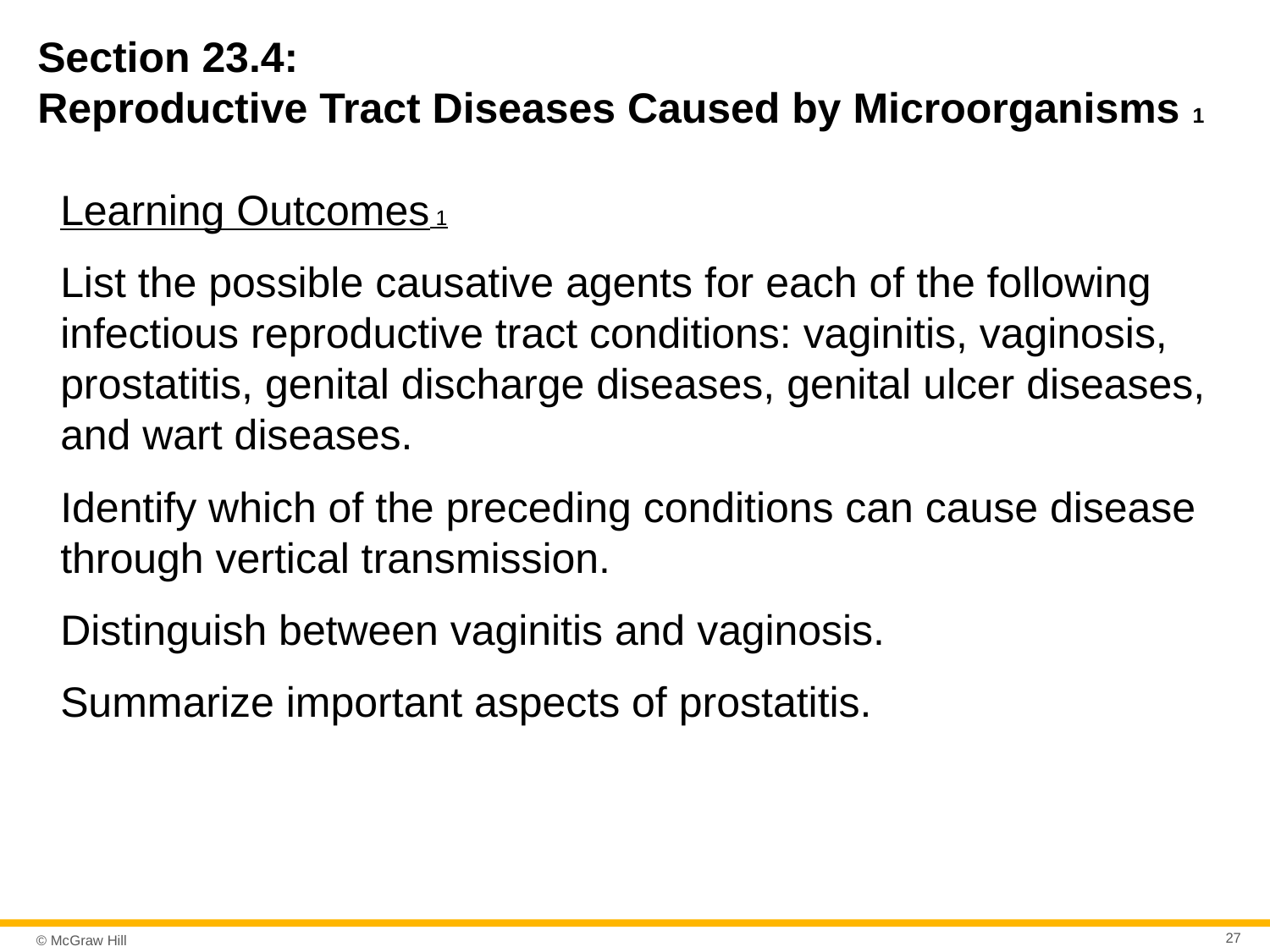

# Section 23.4: Reproductive Tract Diseases Caused by Microorganisms 1
Learning Outcomes 1
List the possible causative agents for each of the following infectious reproductive tract conditions: vaginitis, vaginosis, prostatitis, genital discharge diseases, genital ulcer diseases, and wart diseases.
Identify which of the preceding conditions can cause disease through vertical transmission.
Distinguish between vaginitis and vaginosis.
Summarize important aspects of prostatitis.